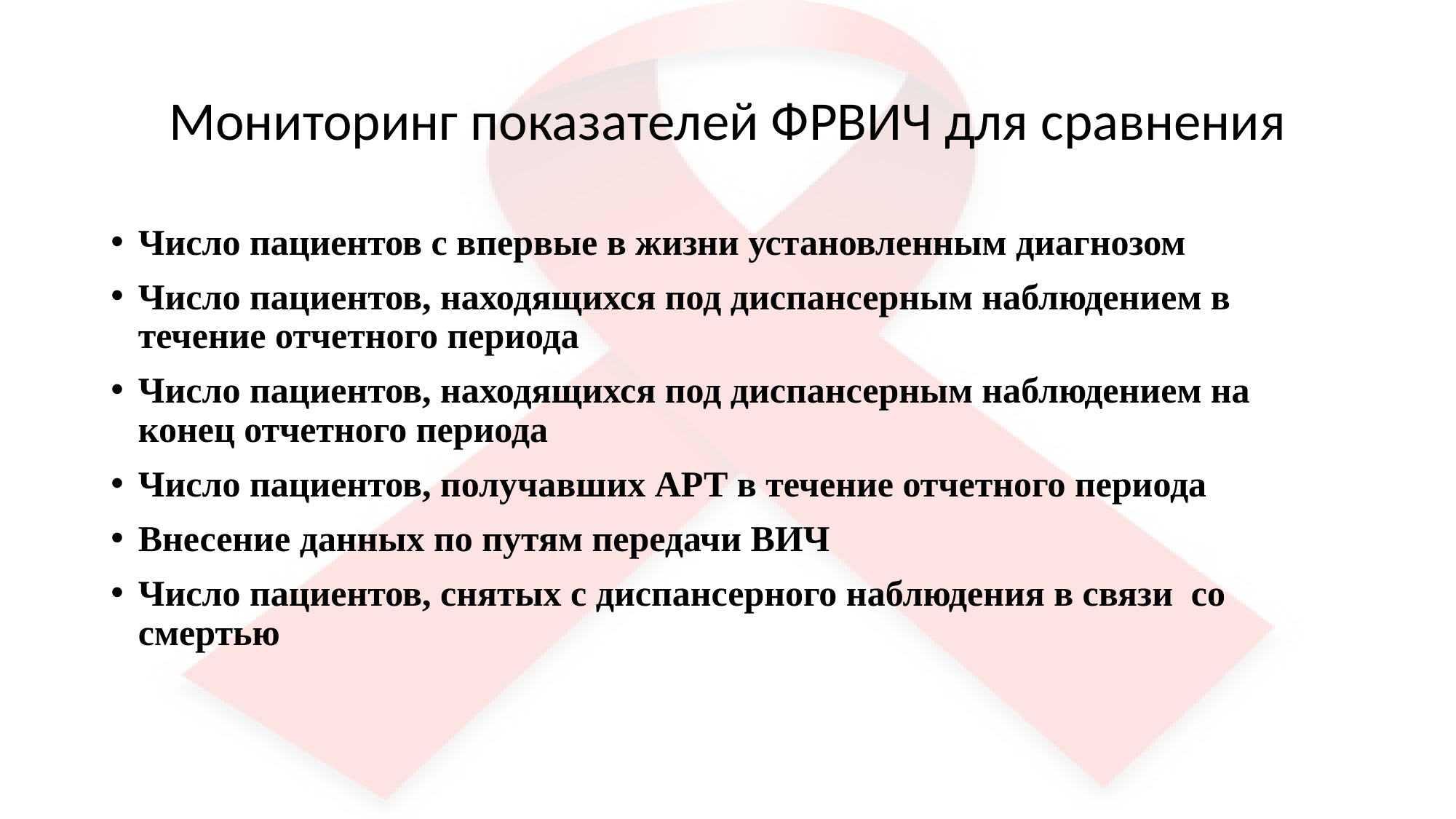

# Мониторинг показателей ФРВИЧ для сравнения
Число пациентов с впервые в жизни установленным диагнозом
Число пациентов, находящихся под диспансерным наблюдением в течение отчетного периода
Число пациентов, находящихся под диспансерным наблюдением на конец отчетного периода
Число пациентов, получавших АРТ в течение отчетного периода
Внесение данных по путям передачи ВИЧ
Число пациентов, снятых с диспансерного наблюдения в связи  со смертью